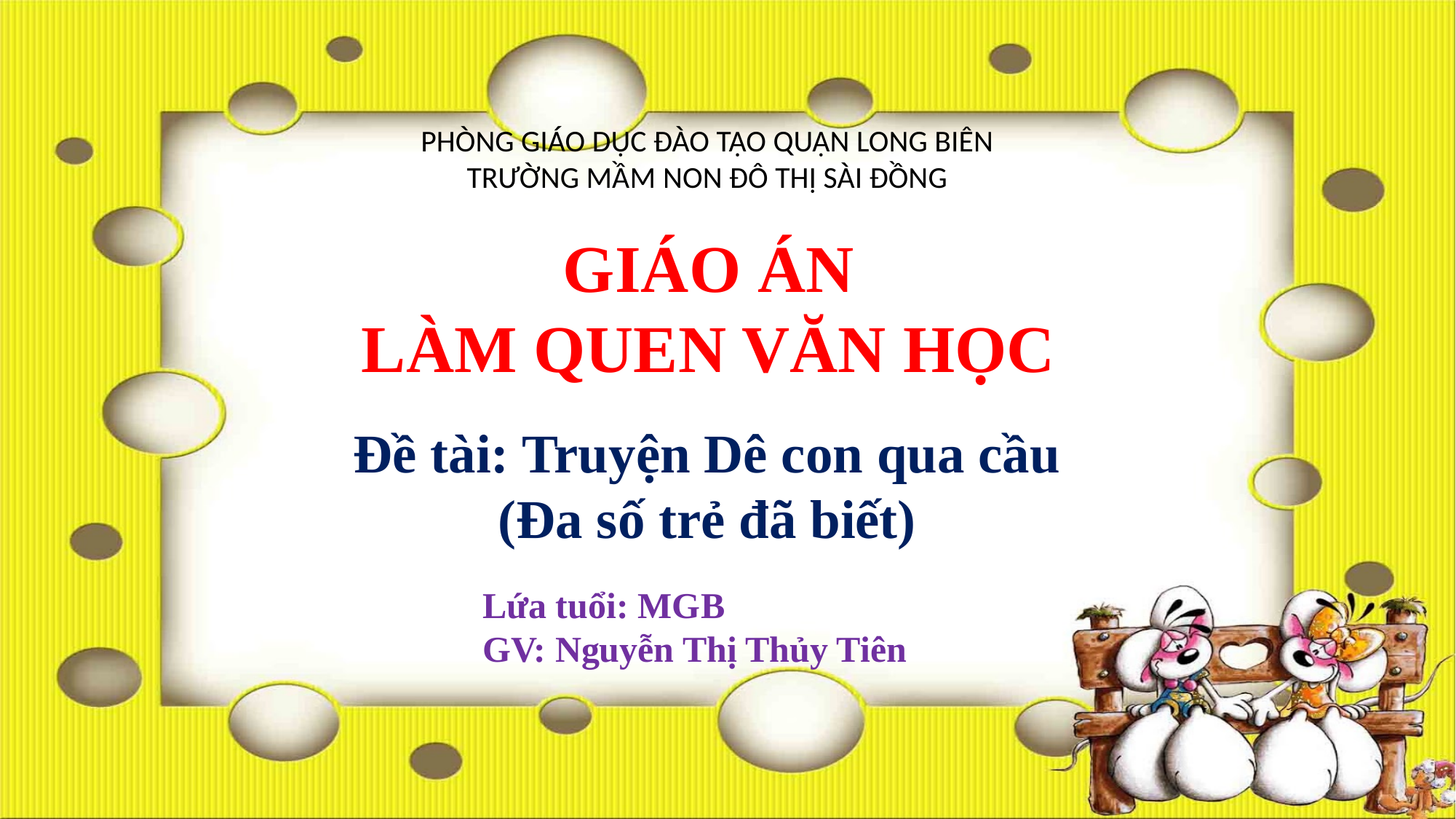

PHÒNG GIÁO DỤC ĐÀO TẠO QUẬN LONG BIÊN
TRƯỜNG MẦM NON ĐÔ THỊ SÀI ĐỒNG
GIÁO ÁN
LÀM QUEN VĂN HỌC
Đề tài: Truyện Dê con qua cầu
(Đa số trẻ đã biết)
Lứa tuổi: MGB
GV: Nguyễn Thị Thủy Tiên